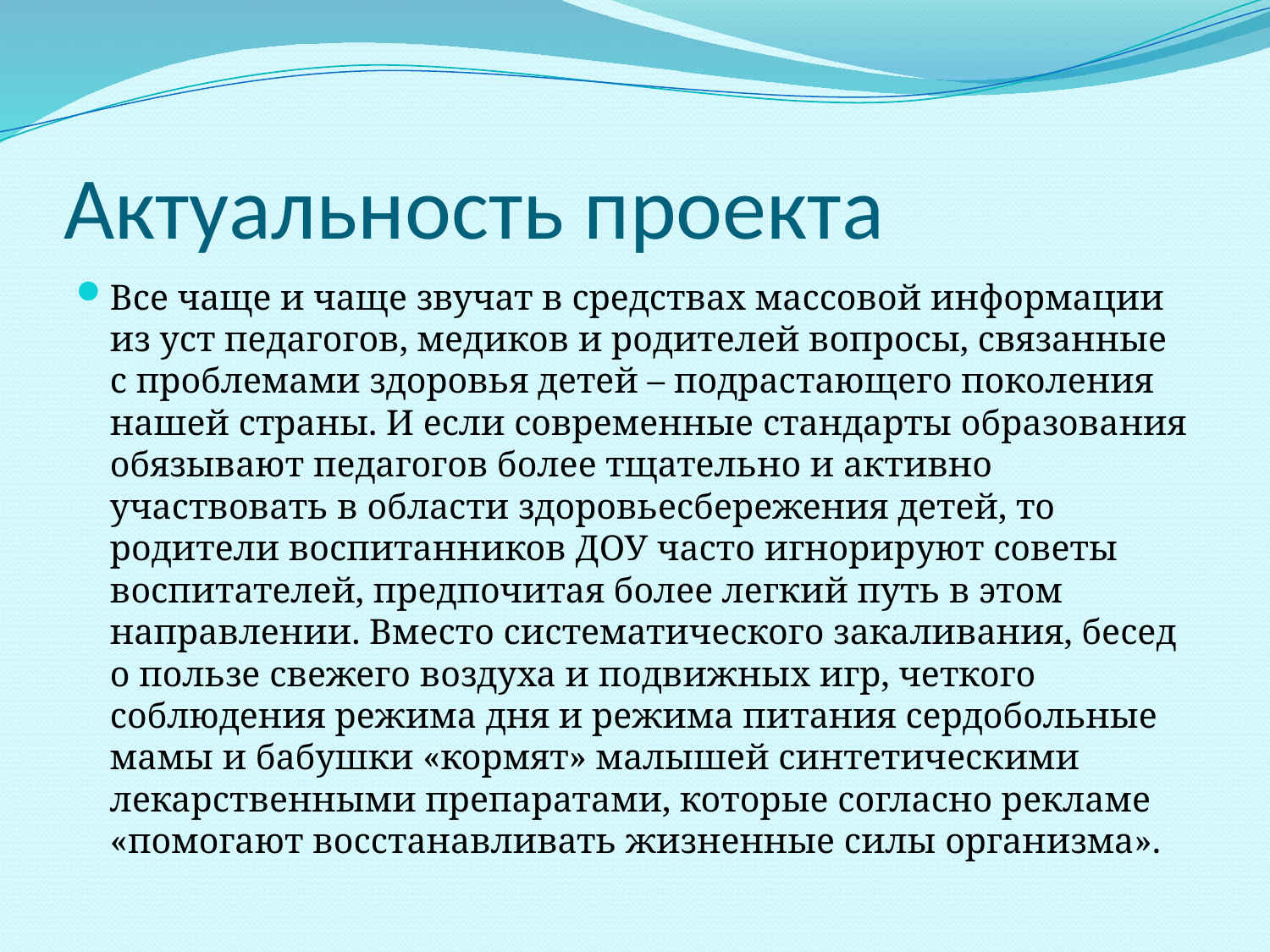

# Актуальность проекта
Все чаще и чаще звучат в средствах массовой информации из уст педагогов, медиков и родителей вопросы, связанные с проблемами здоровья детей – подрастающего поколения нашей страны. И если современные стандарты образования обязывают педагогов более тщательно и активно участвовать в области здоровьесбережения детей, то родители воспитанников ДОУ часто игнорируют советы воспитателей, предпочитая более легкий путь в этом направлении. Вместо систематического закаливания, бесед о пользе свежего воздуха и подвижных игр, четкого соблюдения режима дня и режима питания сердобольные мамы и бабушки «кормят» малышей синтетическими лекарственными препаратами, которые согласно рекламе «помогают восстанавливать жизненные силы организма».